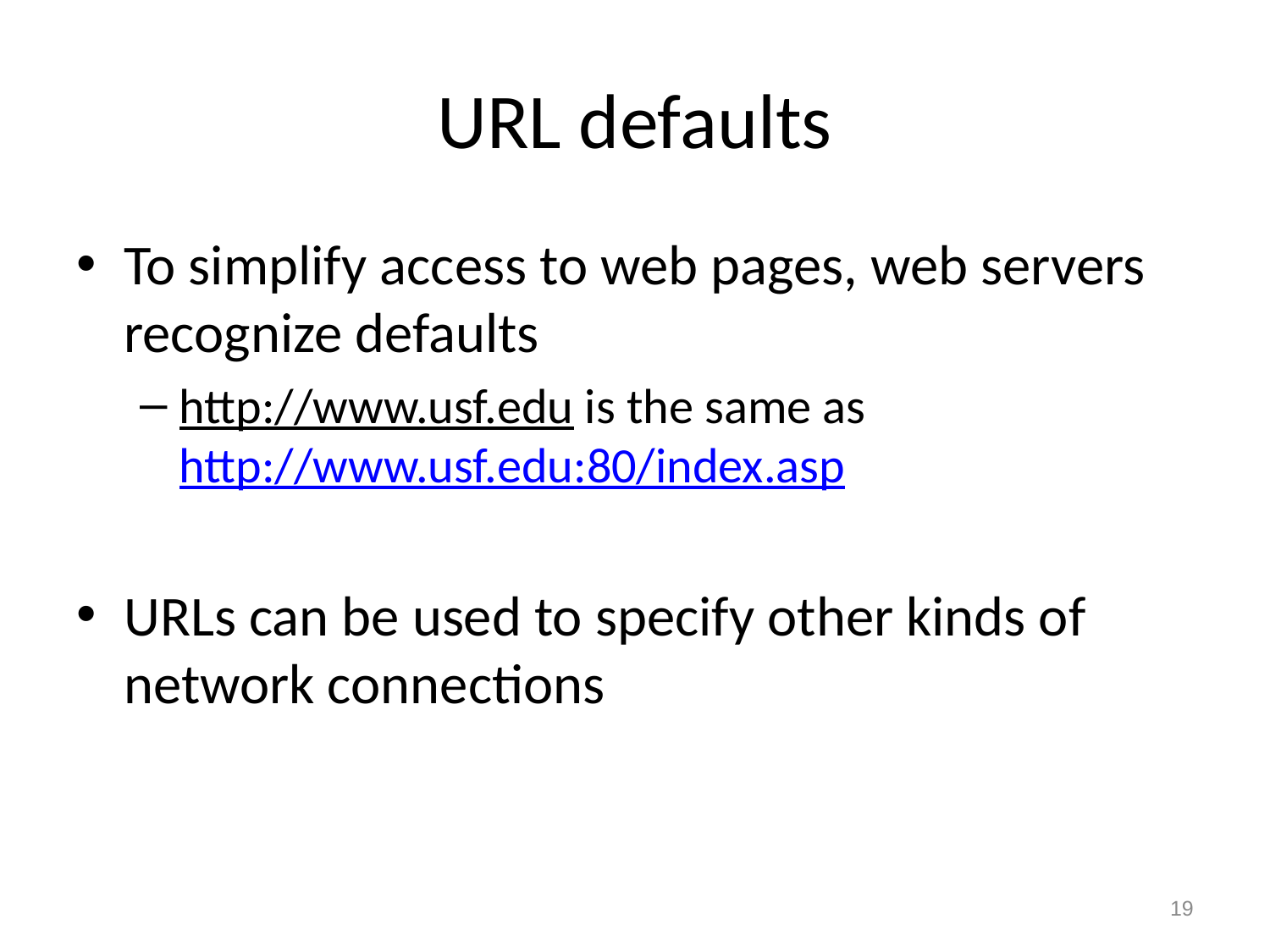

# URL defaults
To simplify access to web pages, web servers recognize defaults
http://www.usf.edu is the same as http://www.usf.edu:80/index.asp

URLs can be used to specify other kinds of network connections

19